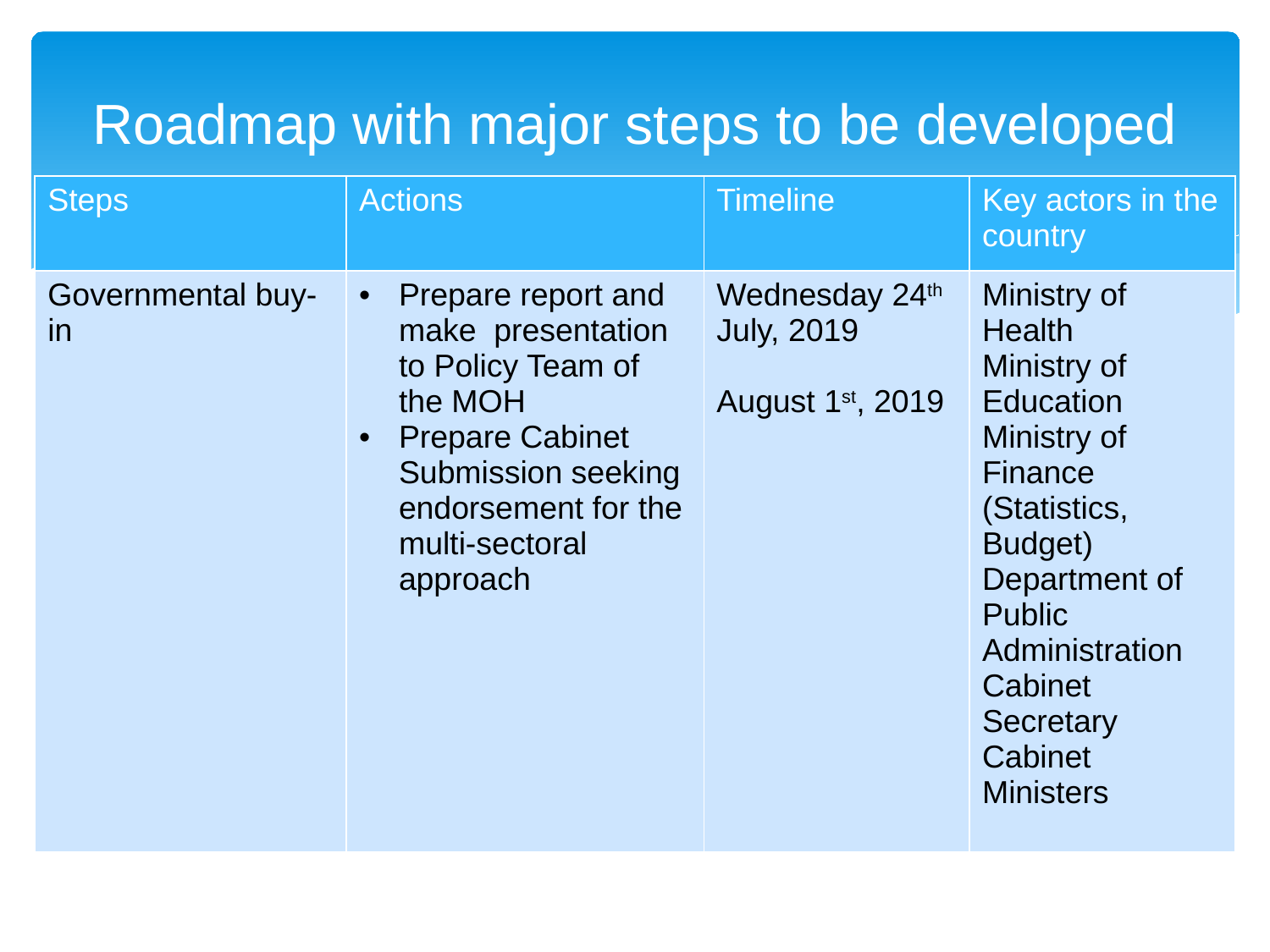

# Roadmap with major steps to be developed
| Steps | Actions | Timeline | Key actors in the country |
| --- | --- | --- | --- |
| Governmental buy-in | Prepare report and make presentation to Policy Team of the MOH Prepare Cabinet Submission seeking endorsement for the multi-sectoral approach | Wednesday 24th July, 2019 August 1st, 2019 | Ministry of Health Ministry of Education Ministry of Finance (Statistics, Budget) Department of Public Administration Cabinet Secretary Cabinet Ministers |